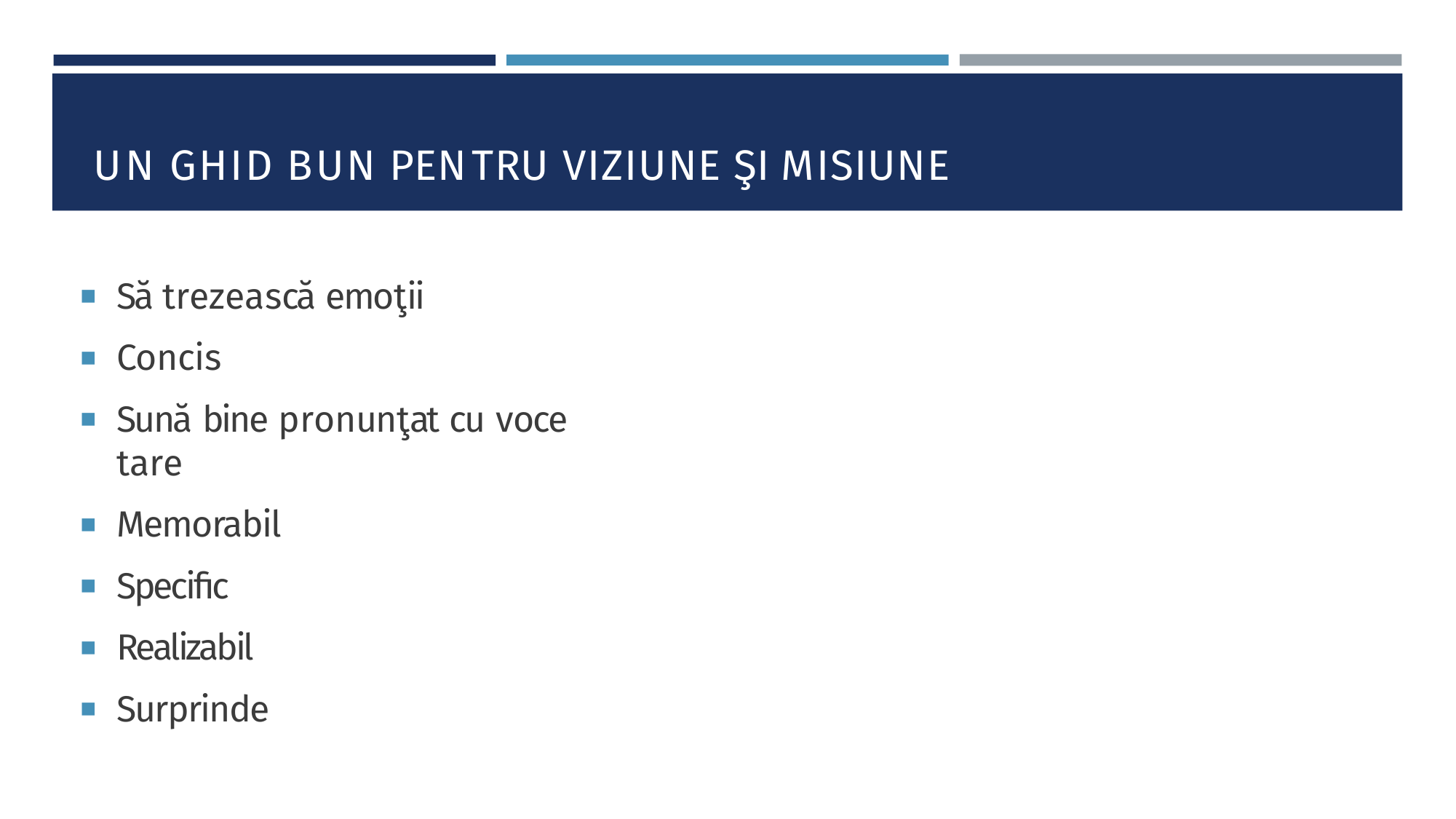

# UN GHID BUN PENTRU VIZIUNE ŞI MISIUNE
Să trezească emoţii
Concis
Sună bine pronunţat cu voce tare
Memorabil
Specific
Realizabil
Surprinde